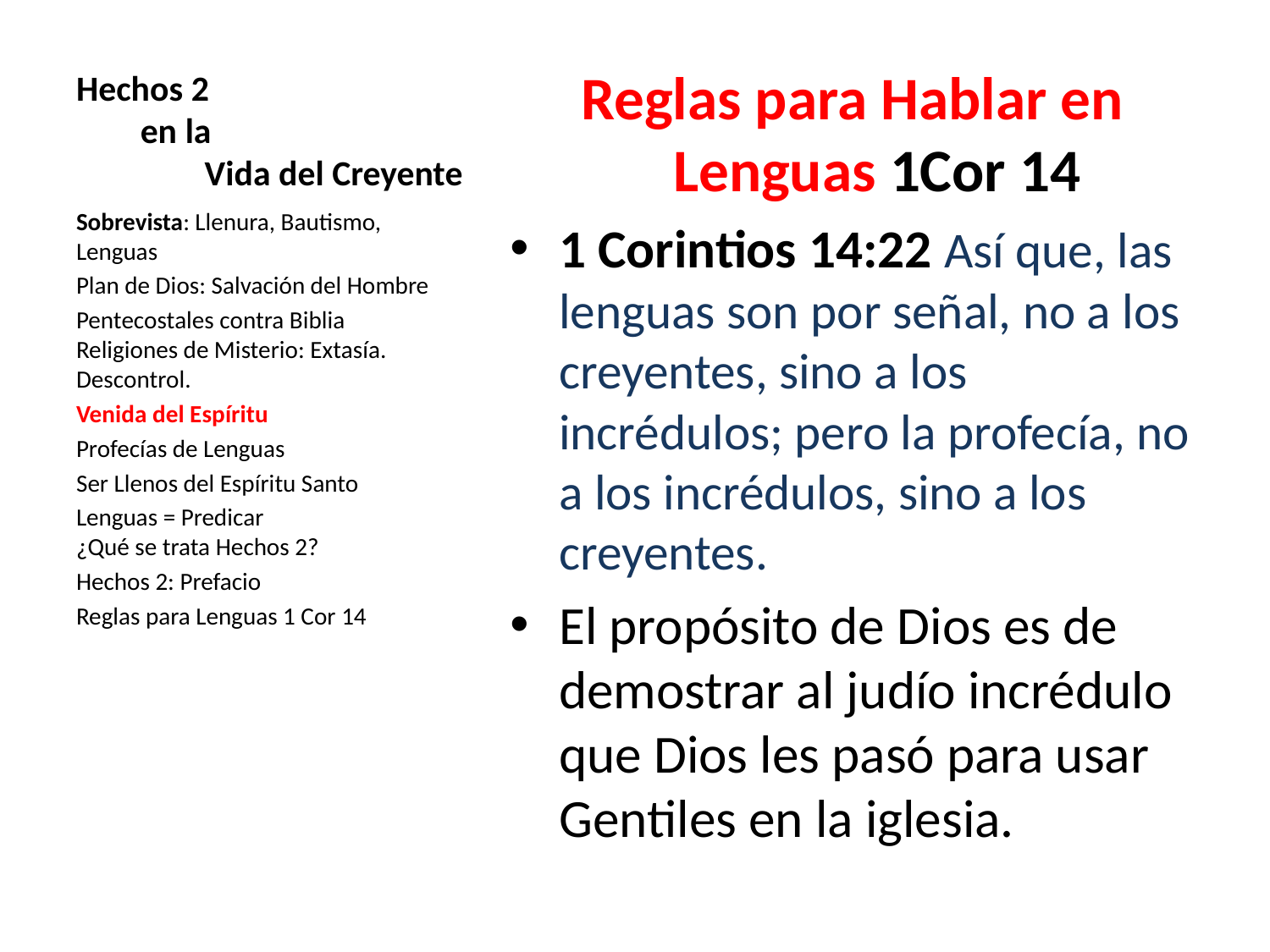

# Hechos 2 en la Vida del Creyente
Reglas para Hablar en Lenguas 1Cor 14
1 Corintios 14:22 Así que, las lenguas son por señal, no a los creyentes, sino a los incrédulos; pero la profecía, no a los incrédulos, sino a los creyentes.
El propósito de Dios es de demostrar al judío incrédulo que Dios les pasó para usar Gentiles en la iglesia.

Sobrevista: Llenura, Bautismo,  Lenguas
Plan de Dios: Salvación del Hombre
Pentecostales contra Biblia
Religiones de Misterio: Extasía. Descontrol.
Venida del Espíritu
Profecías de Lenguas
Ser Llenos del Espíritu Santo
Lenguas = Predicar
¿Qué se trata Hechos 2?
Hechos 2: Prefacio
Reglas para Lenguas 1 Cor 14